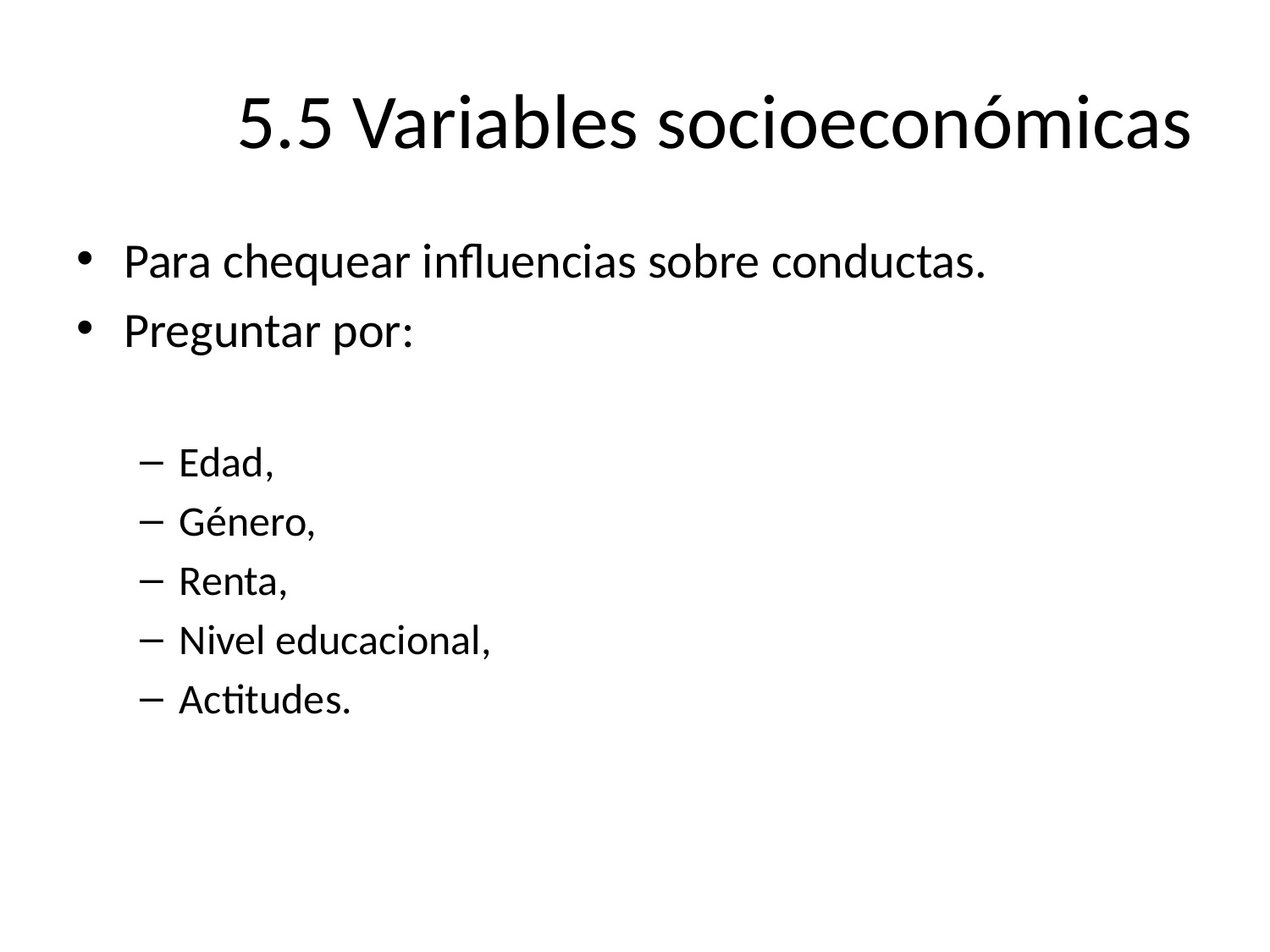

# 5.5 Variables socioeconómicas
Para chequear influencias sobre conductas.
Preguntar por:

Edad,
Género,
Renta,
Nivel educacional,
Actitudes.